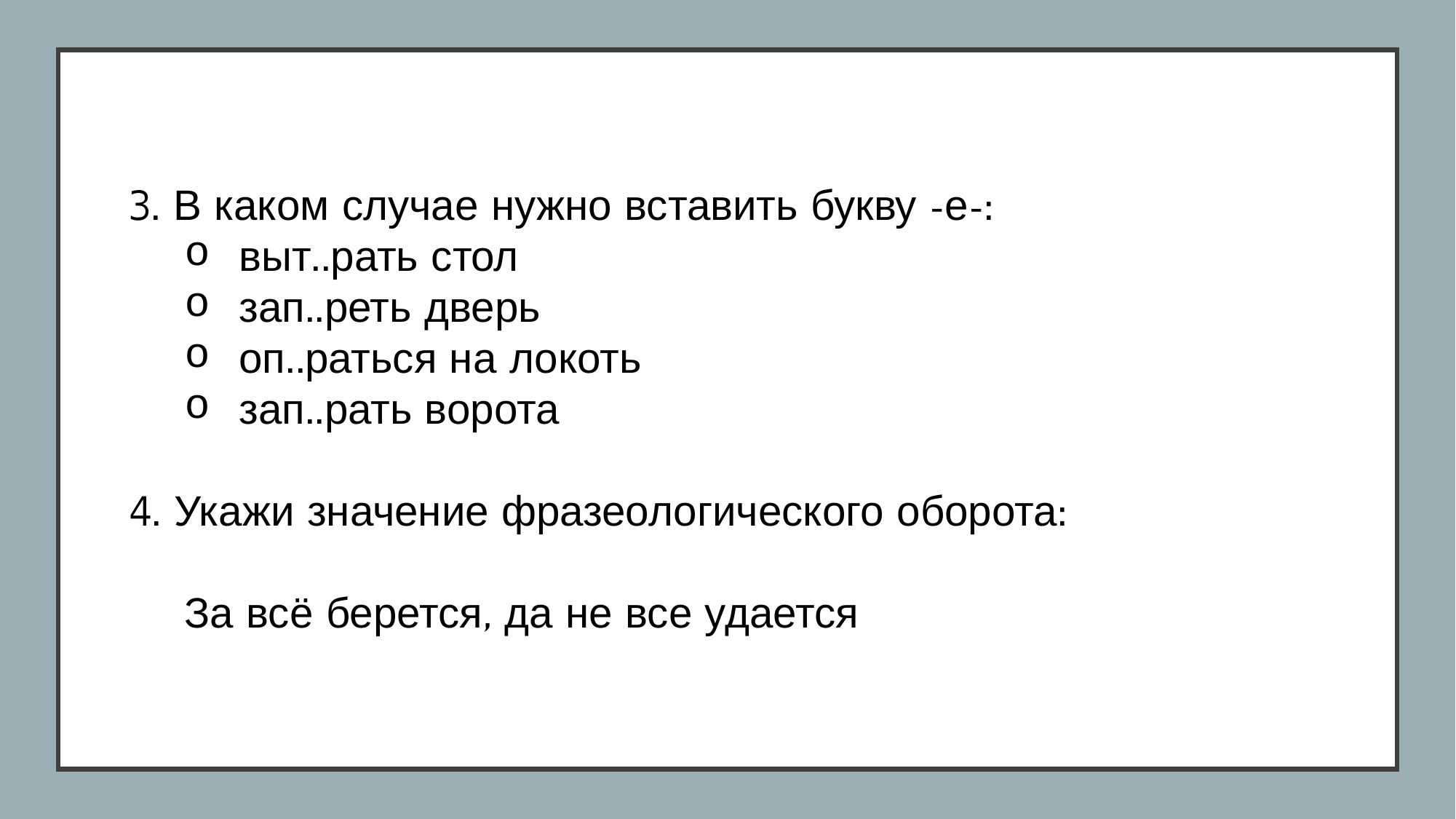

#
3. В каком случае нужно вставить букву -е-:
выт..рать стол
зап..реть дверь
оп..раться на локоть
зап..рать ворота

4. Укажи значение фразеологического оборота:

За всё берется, да не все удается